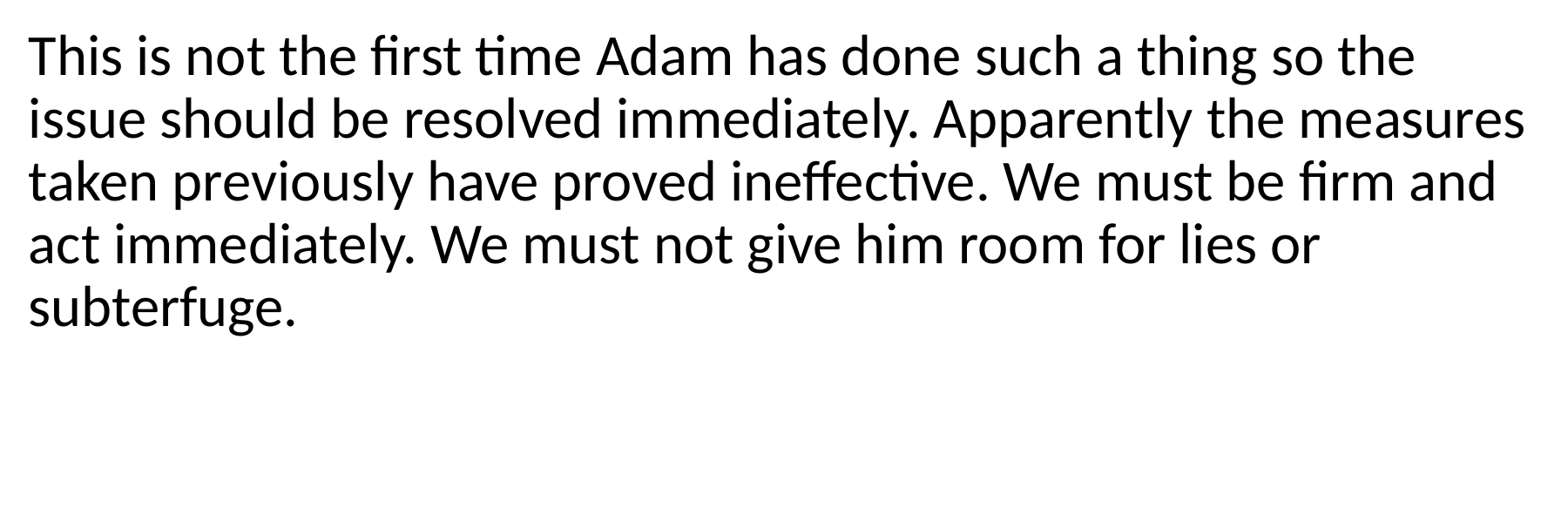

This is not the first time Adam has done such a thing so the issue should be resolved immediately. Apparently the measures taken previously have proved ineffective. We must be firm and act immediately. We must not give him room for lies or subterfuge.